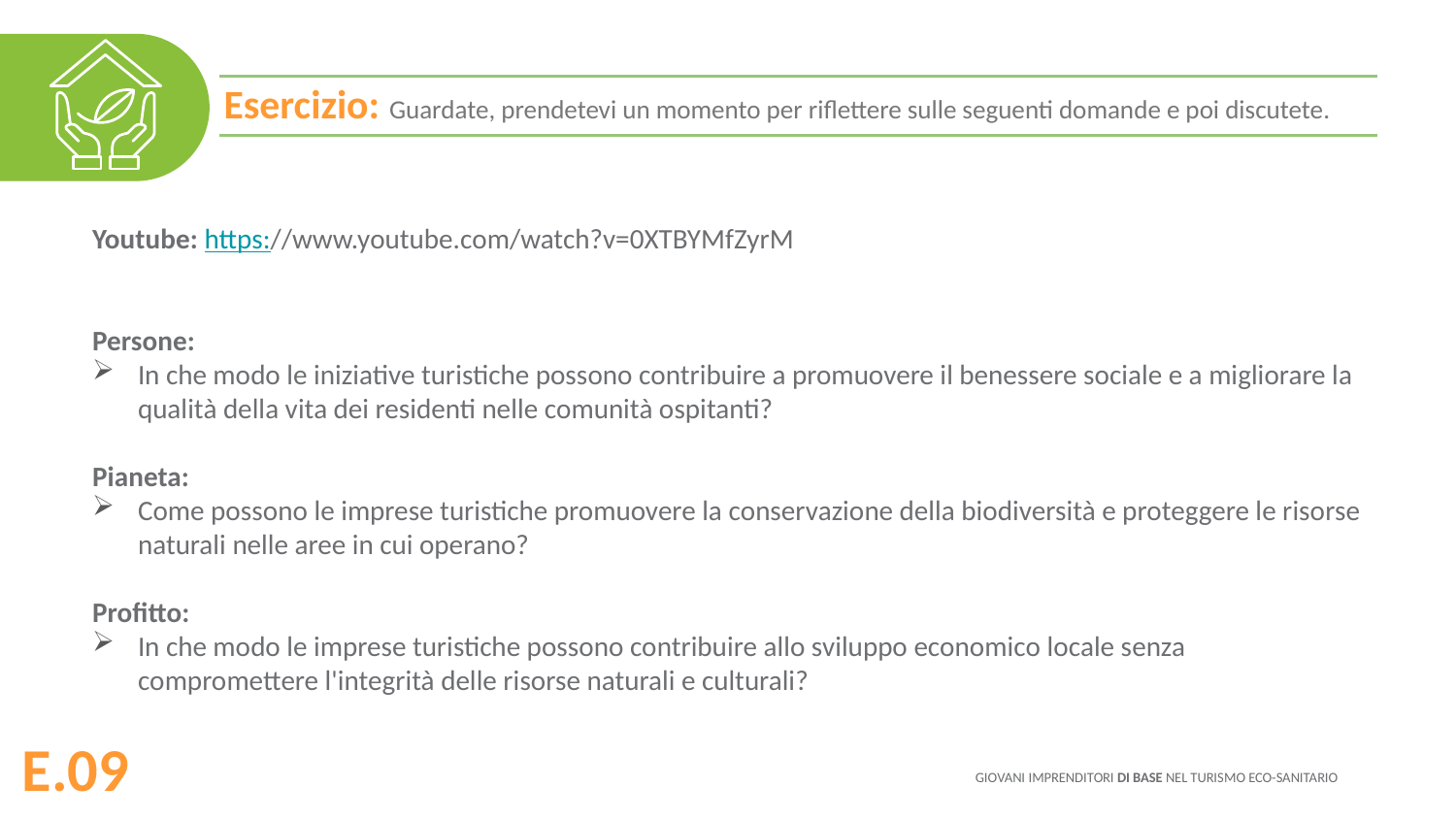

Esercizio: Guardate, prendetevi un momento per riflettere sulle seguenti domande e poi discutete.

Youtube: https://www.youtube.com/watch?v=0XTBYMfZyrM

Persone:
In che modo le iniziative turistiche possono contribuire a promuovere il benessere sociale e a migliorare la qualità della vita dei residenti nelle comunità ospitanti?

Pianeta:
Come possono le imprese turistiche promuovere la conservazione della biodiversità e proteggere le risorse naturali nelle aree in cui operano?

Profitto:
In che modo le imprese turistiche possono contribuire allo sviluppo economico locale senza compromettere l'integrità delle risorse naturali e culturali?
E.09